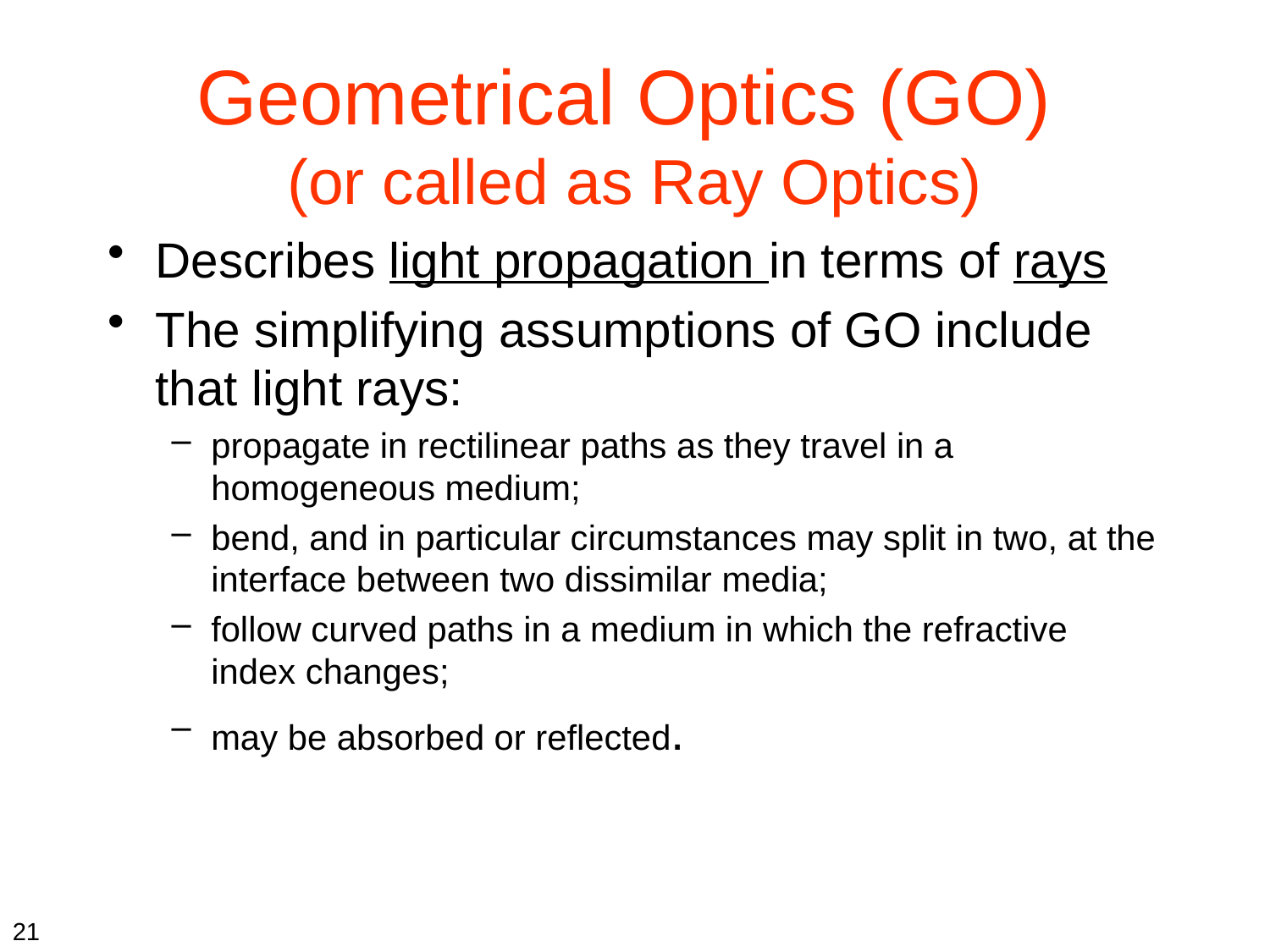

# Geometrical Optics (GO) (or called as Ray Optics)
Describes light propagation in terms of rays
The simplifying assumptions of GO include that light rays:
propagate in rectilinear paths as they travel in a homogeneous medium;
bend, and in particular circumstances may split in two, at the interface between two dissimilar media;
follow curved paths in a medium in which the refractive index changes;
may be absorbed or reflected.